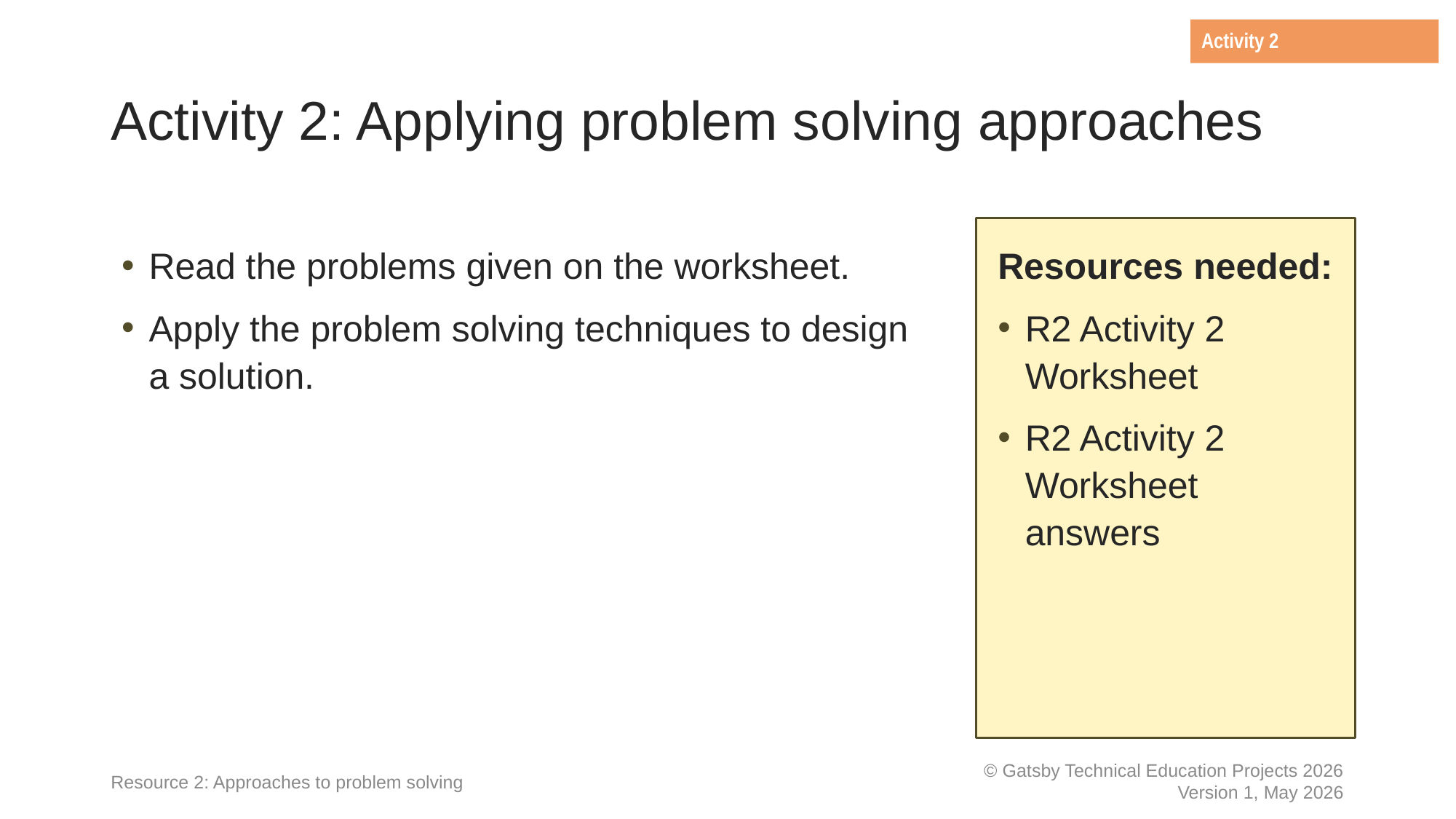

Activity 2
# Activity 2: Applying problem solving approaches
Read the problems given on the worksheet.
Apply the problem solving techniques to design a solution.
Resources needed:
R2 Activity 2 Worksheet
R2 Activity 2 Worksheet answers
Resource 2: Approaches to problem solving